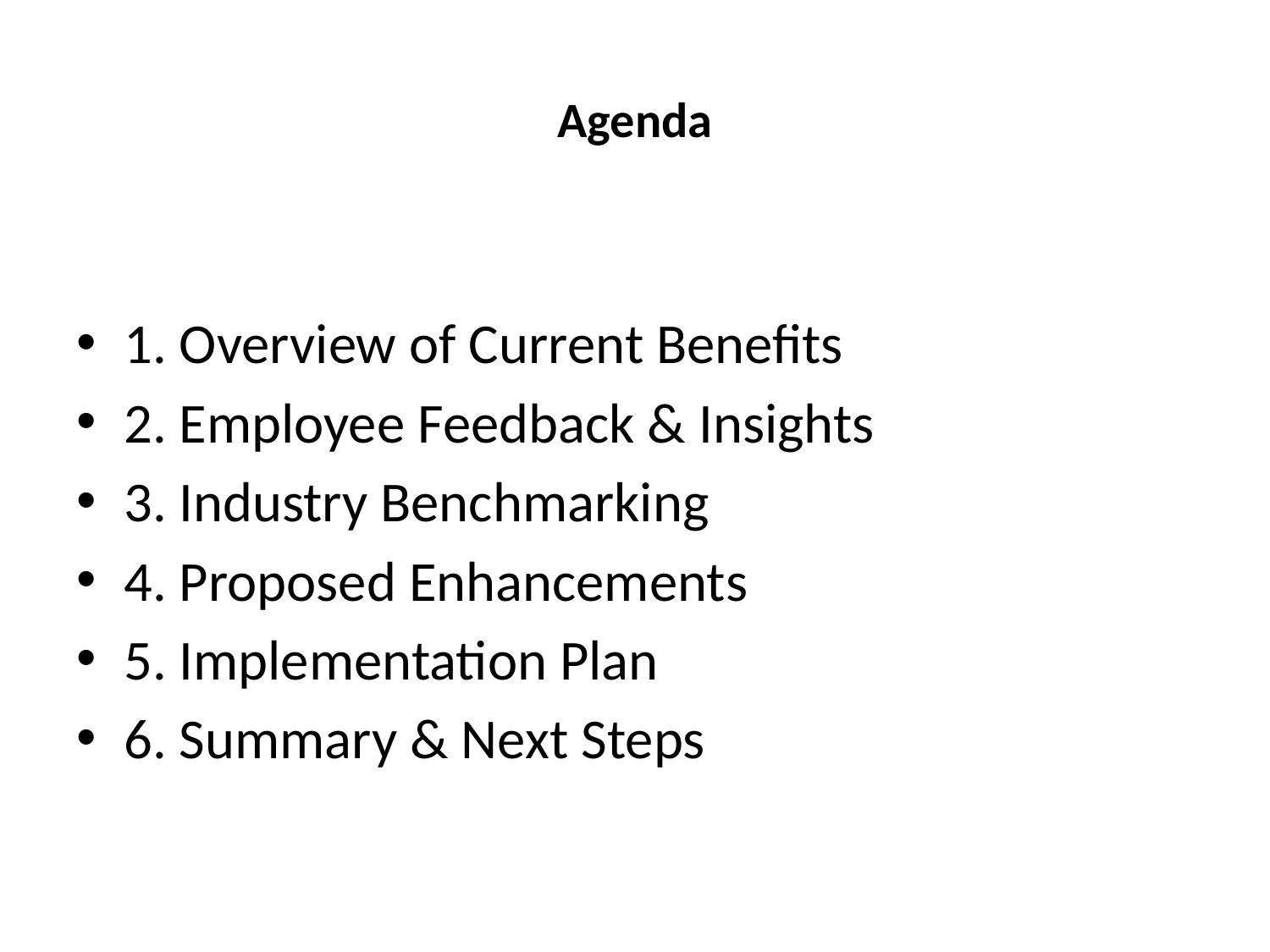

# Agenda

1. Overview of Current Benefits
2. Employee Feedback & Insights
3. Industry Benchmarking
4. Proposed Enhancements
5. Implementation Plan
6. Summary & Next Steps